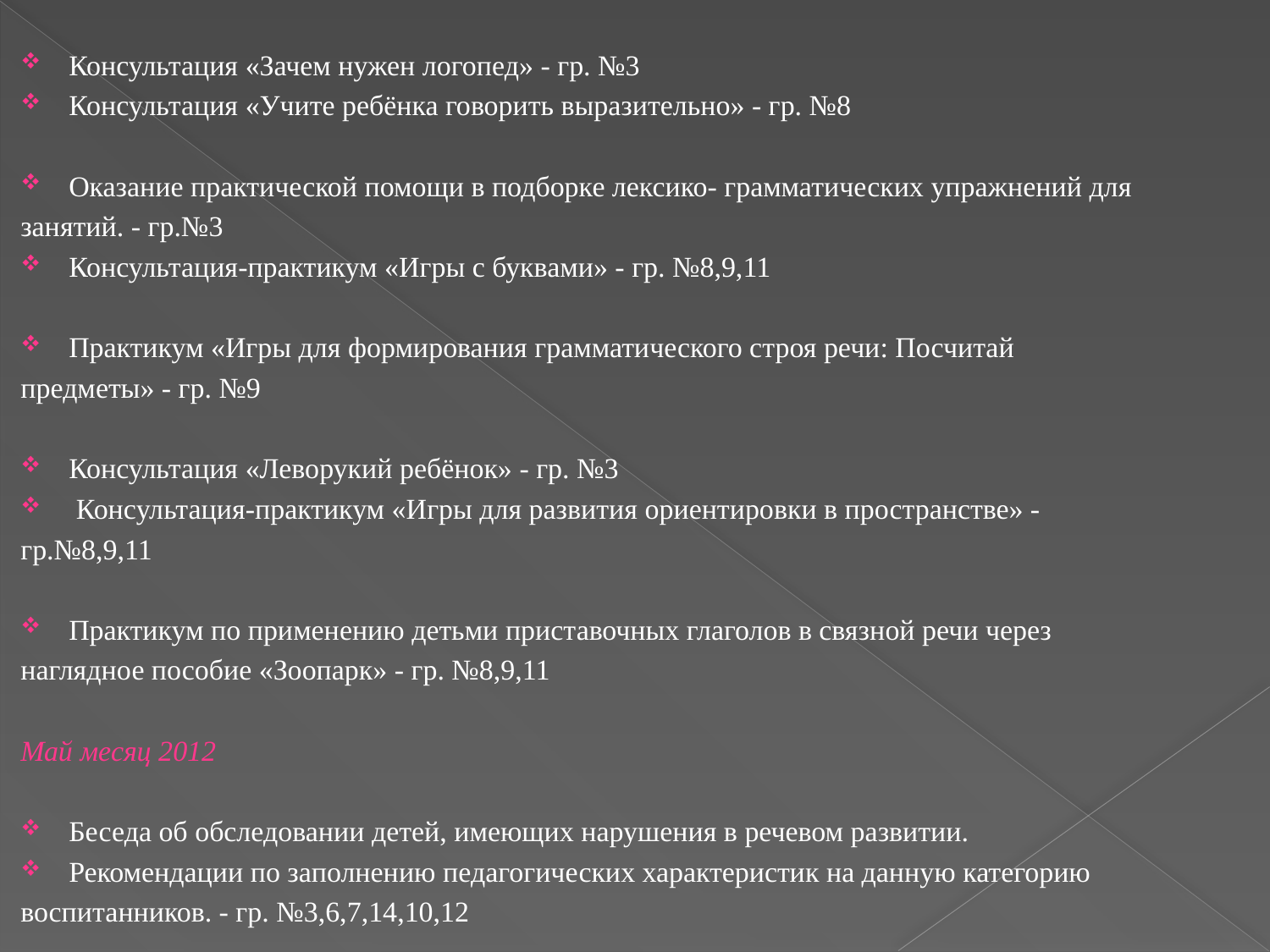

Консультация «Зачем нужен логопед» - гр. №3
Консультация «Учите ребёнка говорить выразительно» - гр. №8

Оказание практической помощи в подборке лексико- грамматических упражнений для
занятий. - гр.№3
Консультация-практикум «Игры с буквами» - гр. №8,9,11

Практикум «Игры для формирования грамматического строя речи: Посчитай
предметы» - гр. №9

Консультация «Леворукий ребёнок» - гр. №3
 Консультация-практикум «Игры для развития ориентировки в пространстве» -
гр.№8,9,11

Практикум по применению детьми приставочных глаголов в связной речи через
наглядное пособие «Зоопарк» - гр. №8,9,11

Май месяц 2012

Беседа об обследовании детей, имеющих нарушения в речевом развитии.
Рекомендации по заполнению педагогических характеристик на данную категорию
воспитанников. - гр. №3,6,7,14,10,12